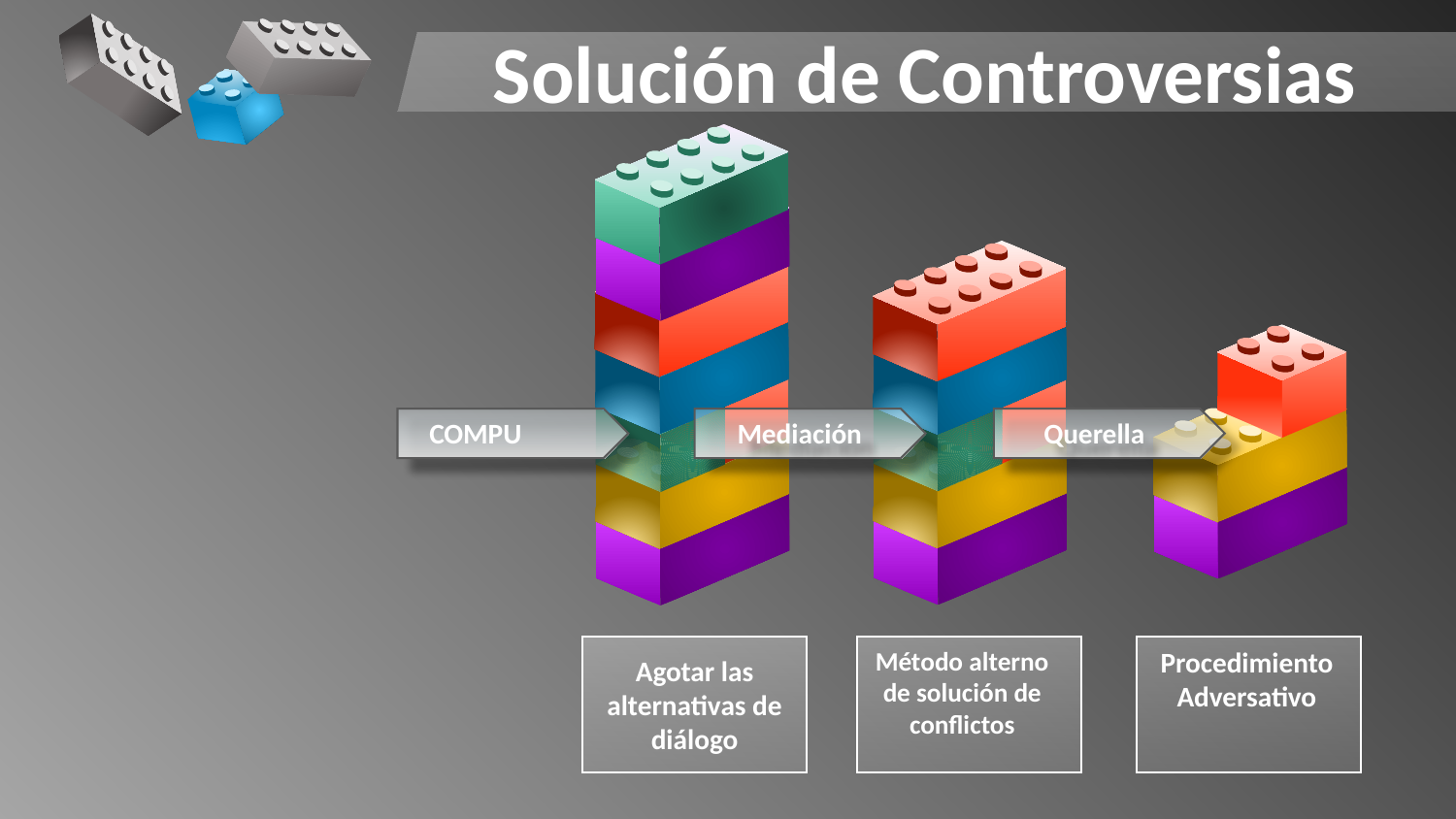

Solución de Controversias

COMPU

Mediación

Querella

Agotar las alternativas de diálogo

Método alterno de solución de conflictos

Procedimiento
Adversativo